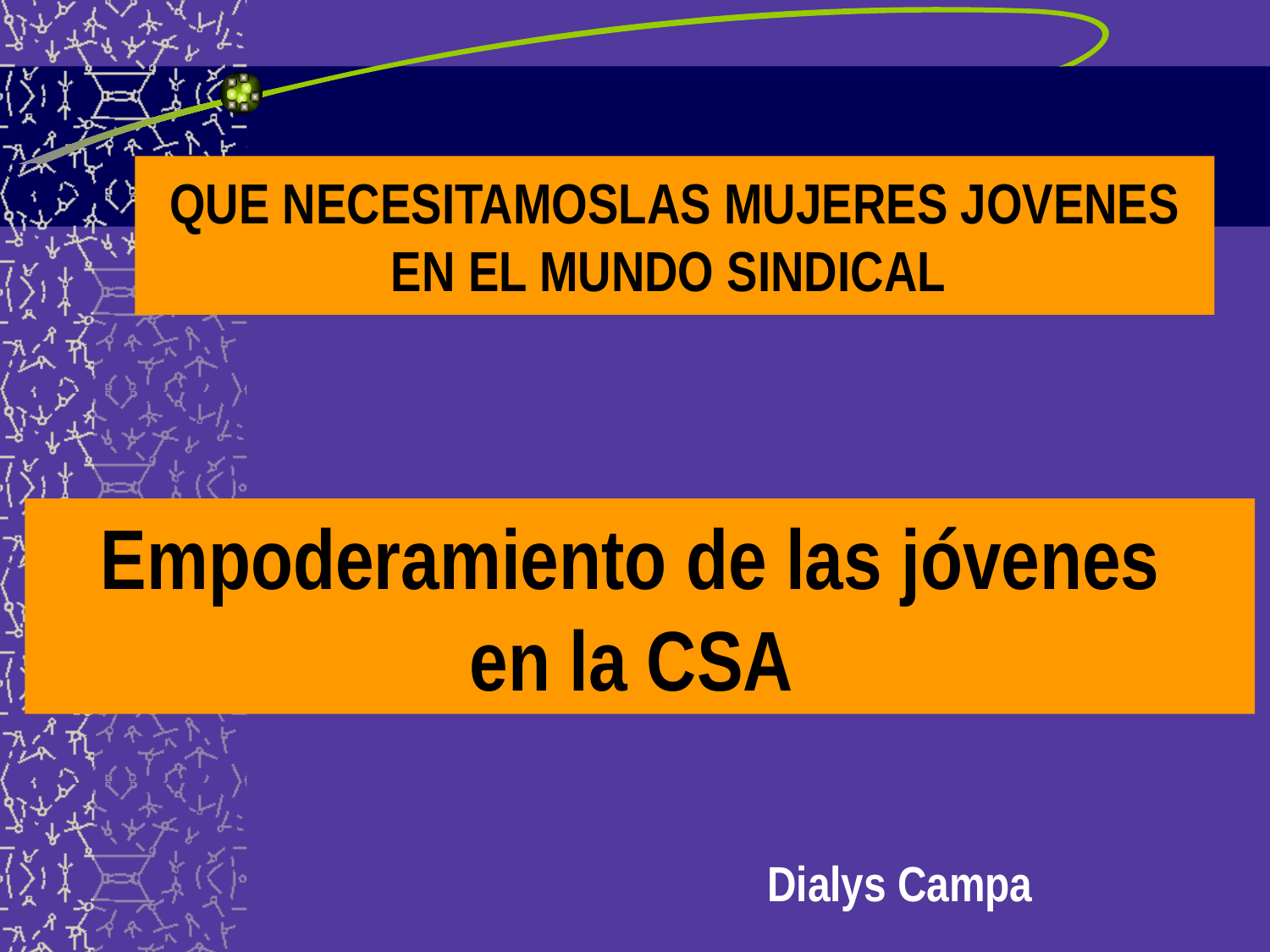

# QUE NECESITAMOSLAS MUJERES JOVENES EN EL MUNDO SINDICAL
Empoderamiento de las jóvenes
en la CSA
Dialys Campa